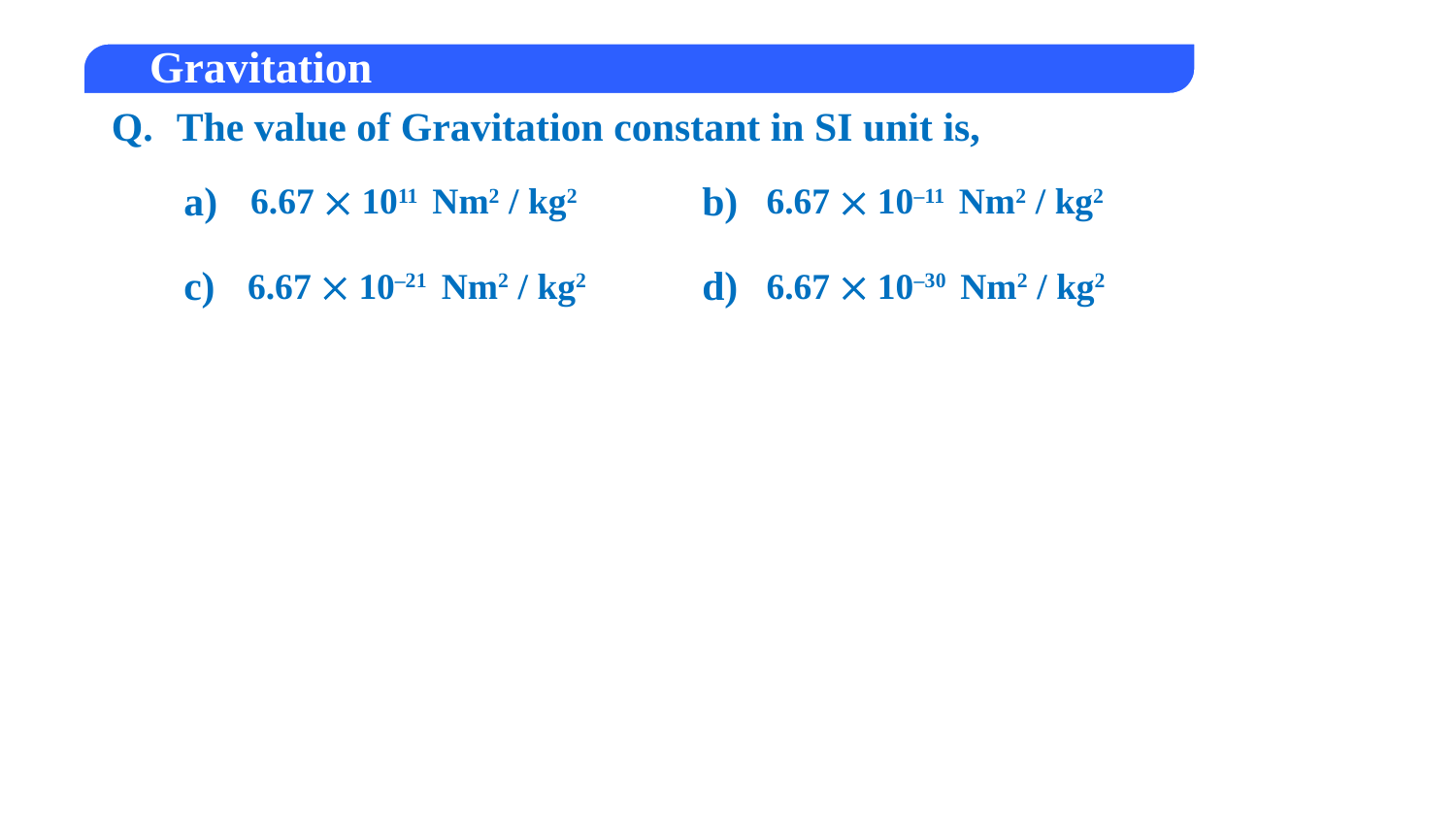

Q.
The value of Gravitation constant in SI unit is,
a)
6.67 × 1011  Nm2 / kg2
b)
6.67 × 10–11  Nm2 / kg2
c)
6.67 × 10–21  Nm2 / kg2
d)
6.67 × 10–30  Nm2 / kg2